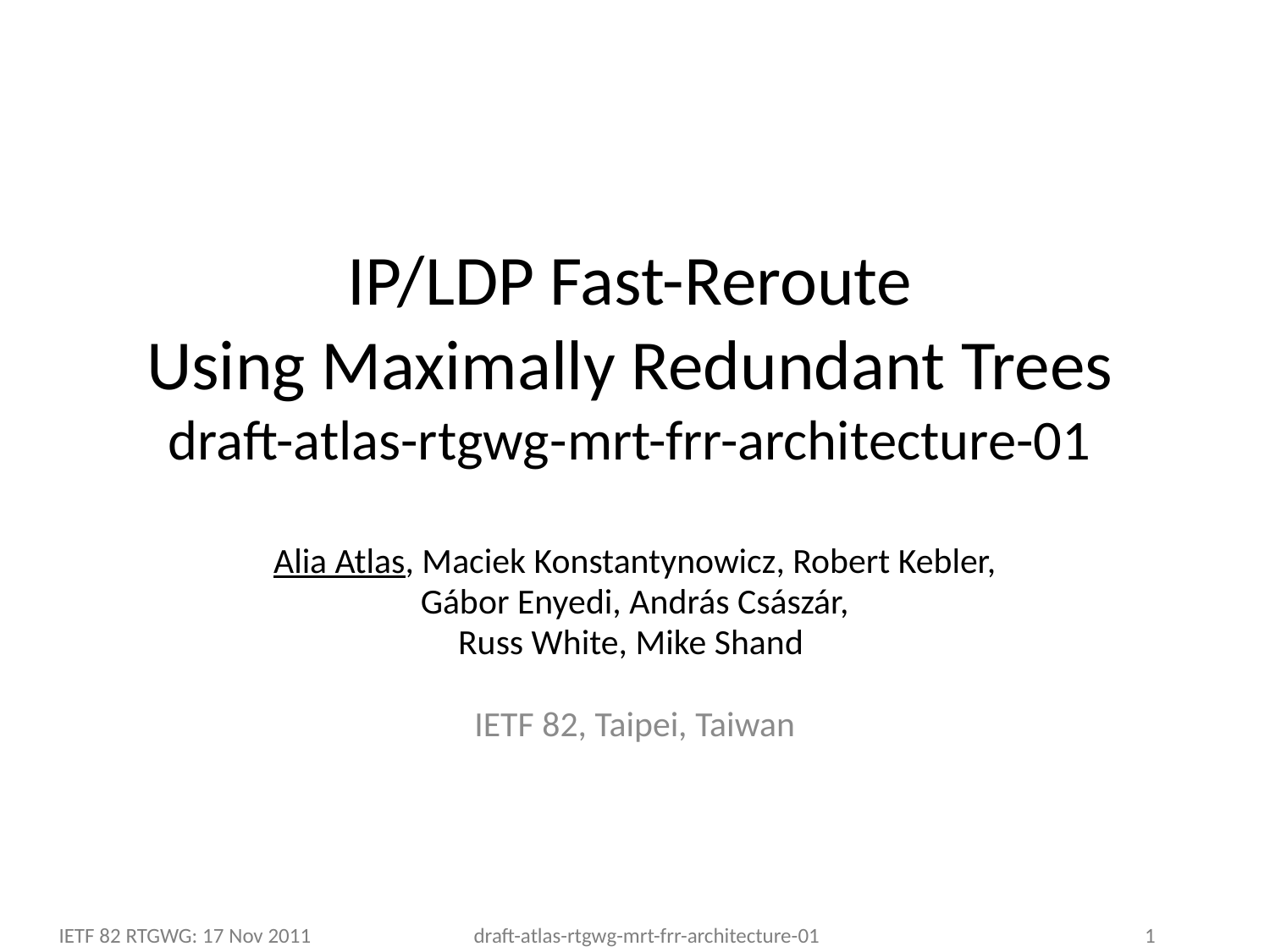

# IP/LDP Fast-Reroute Using Maximally Redundant Trees draft-atlas-rtgwg-mrt-frr-architecture-01
Alia Atlas, Maciek Konstantynowicz, Robert Kebler,
Gábor Enyedi, András Császár,
Russ White, Mike Shand

IETF 82, Taipei, Taiwan